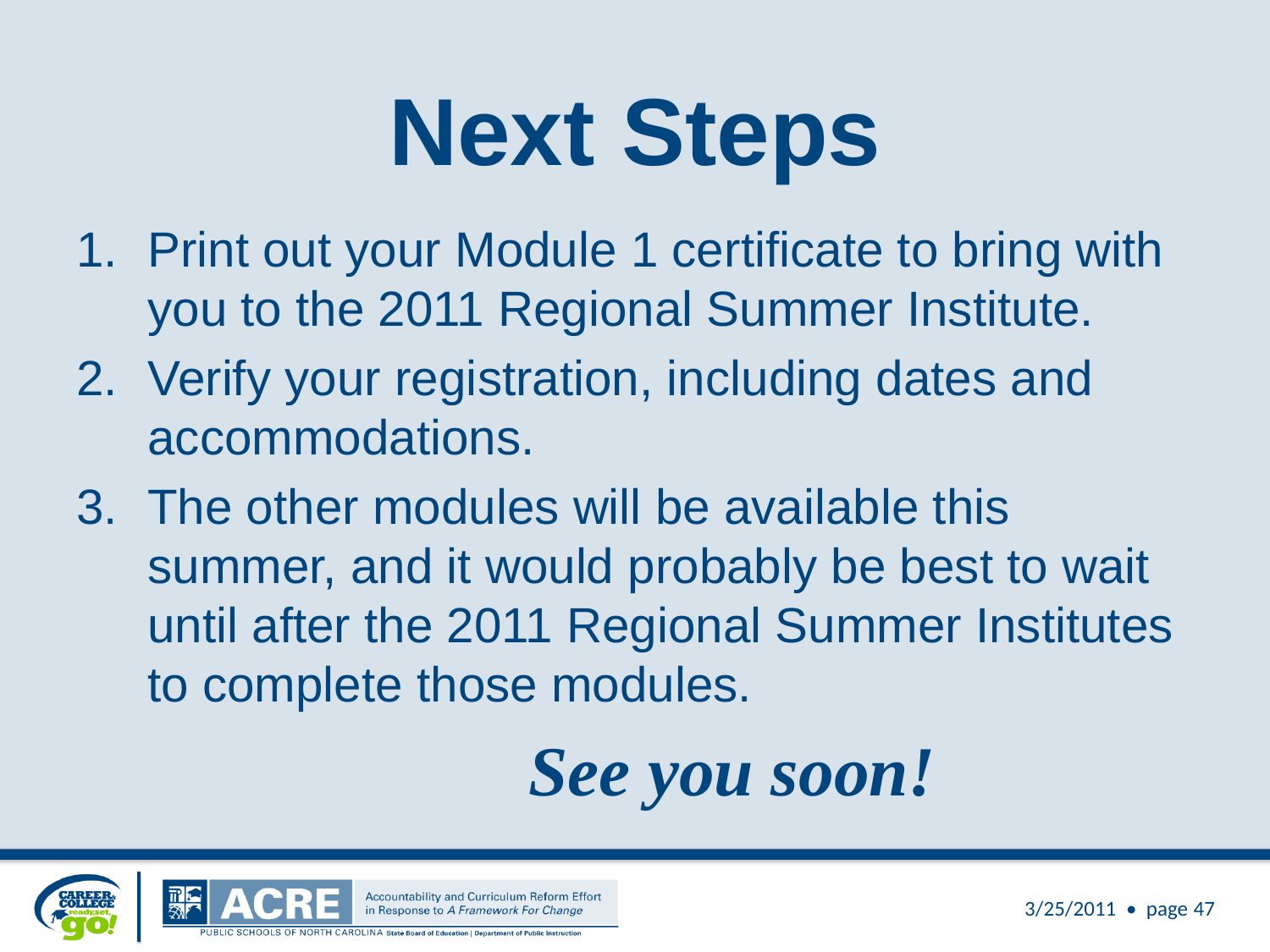

# Next Steps
Print out your Module 1 certificate to bring with you to the 2011 Regional Summer Institute.
Verify your registration, including dates and accommodations.
The other modules will be available this summer, and it would probably be best to wait until after the 2011 Regional Summer Institutes to complete those modules.
				See you soon!
3/25/2011  •  page 47